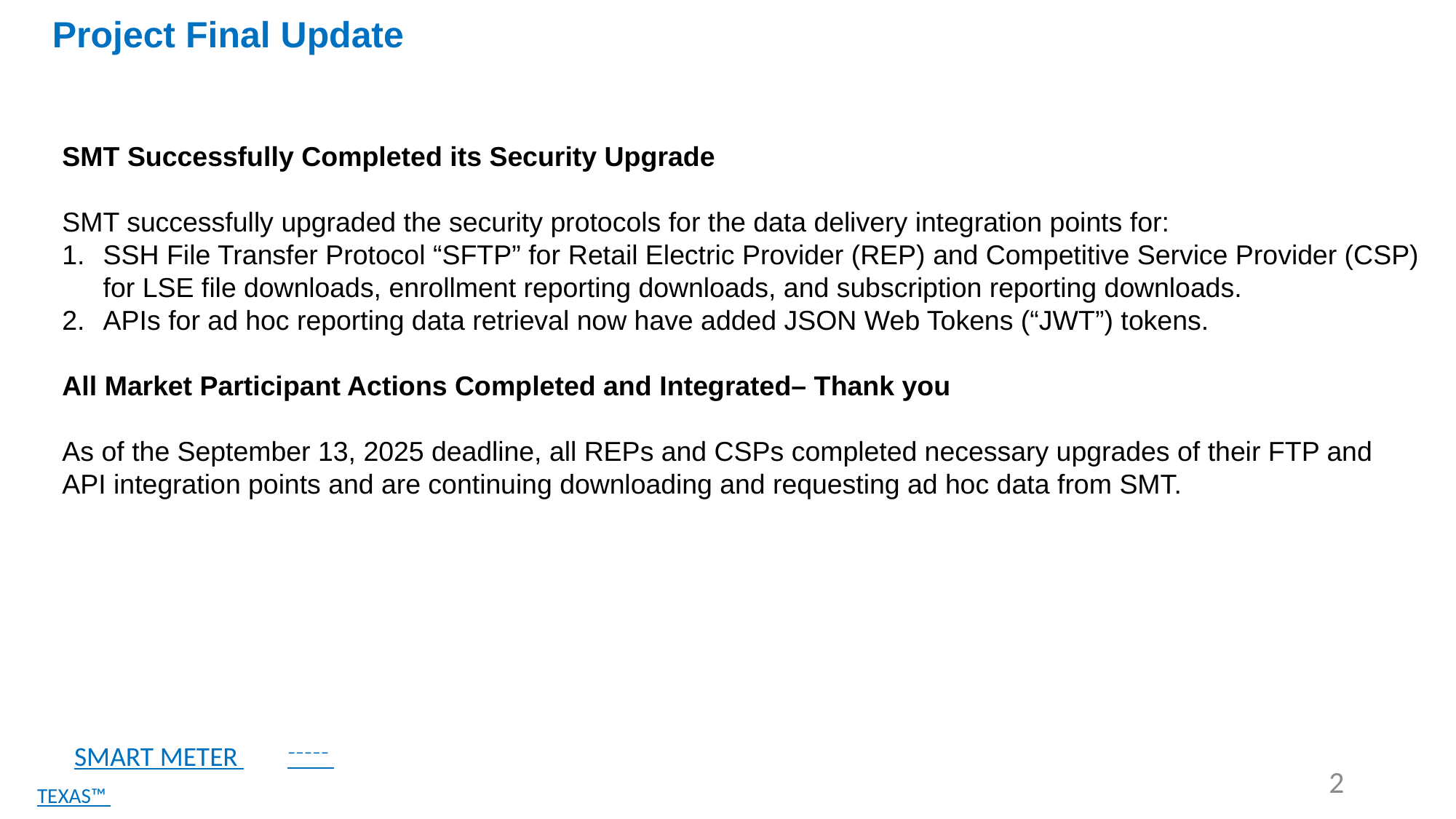

Project Final Update
SMT Successfully Completed its Security Upgrade

SMT successfully upgraded the security protocols for the data delivery integration points for:
SSH File Transfer Protocol “SFTP” for Retail Electric Provider (REP) and Competitive Service Provider (CSP) for LSE file downloads, enrollment reporting downloads, and subscription reporting downloads.
APIs for ad hoc reporting data retrieval now have added JSON Web Tokens (“JWT”) tokens.

All Market Participant Actions Completed and Integrated– Thank you

As of the September 13, 2025 deadline, all REPs and CSPs completed necessary upgrades of their FTP and API integration points and are continuing downloading and requesting ad hoc data from SMT.

      SMART METER
       ¯¯¯¯¯ TEXAS™ ¯¯¯¯¯
2